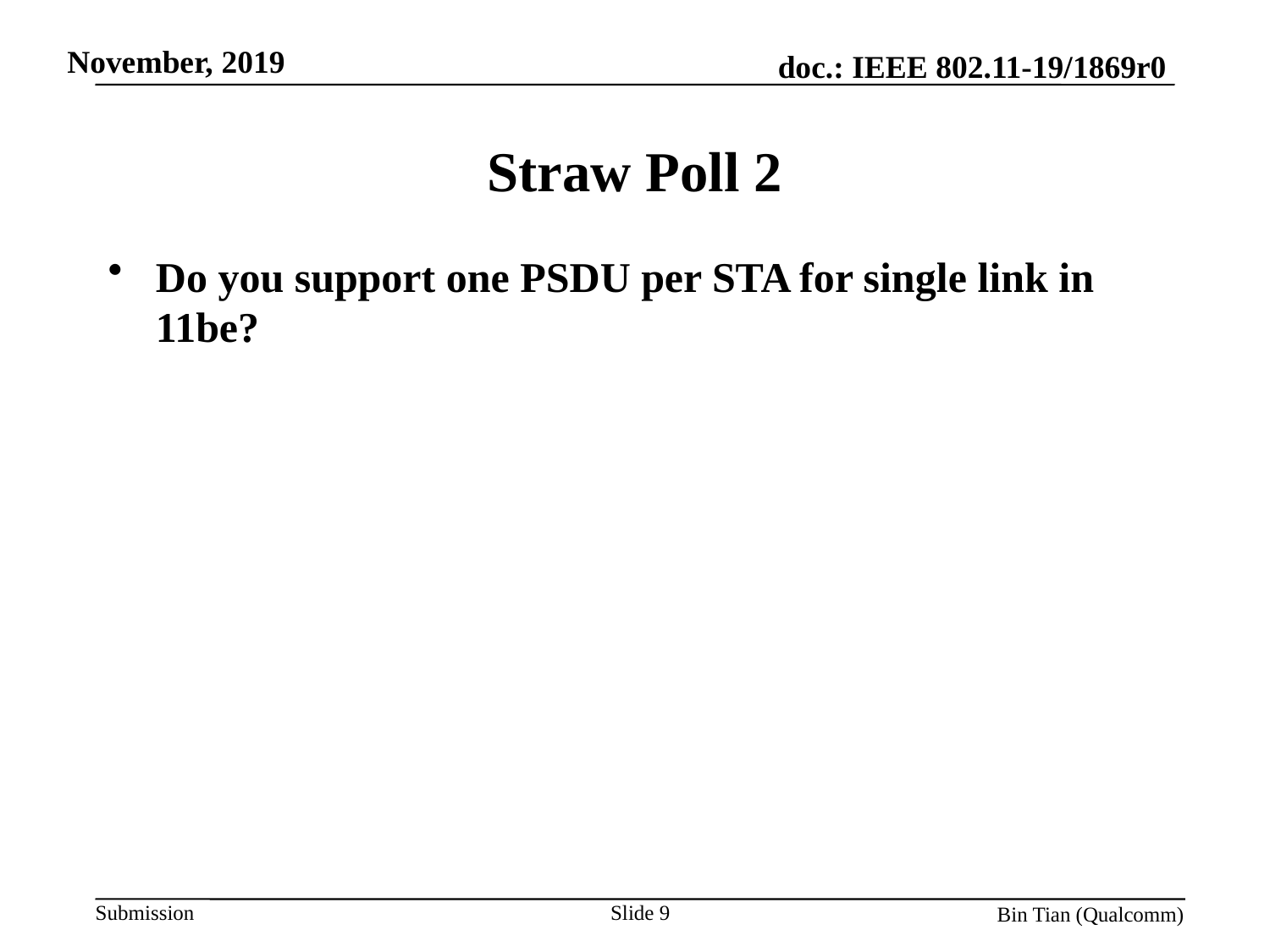

# Straw Poll 2
Do you support one PSDU per STA for single link in 11be?
Slide 9